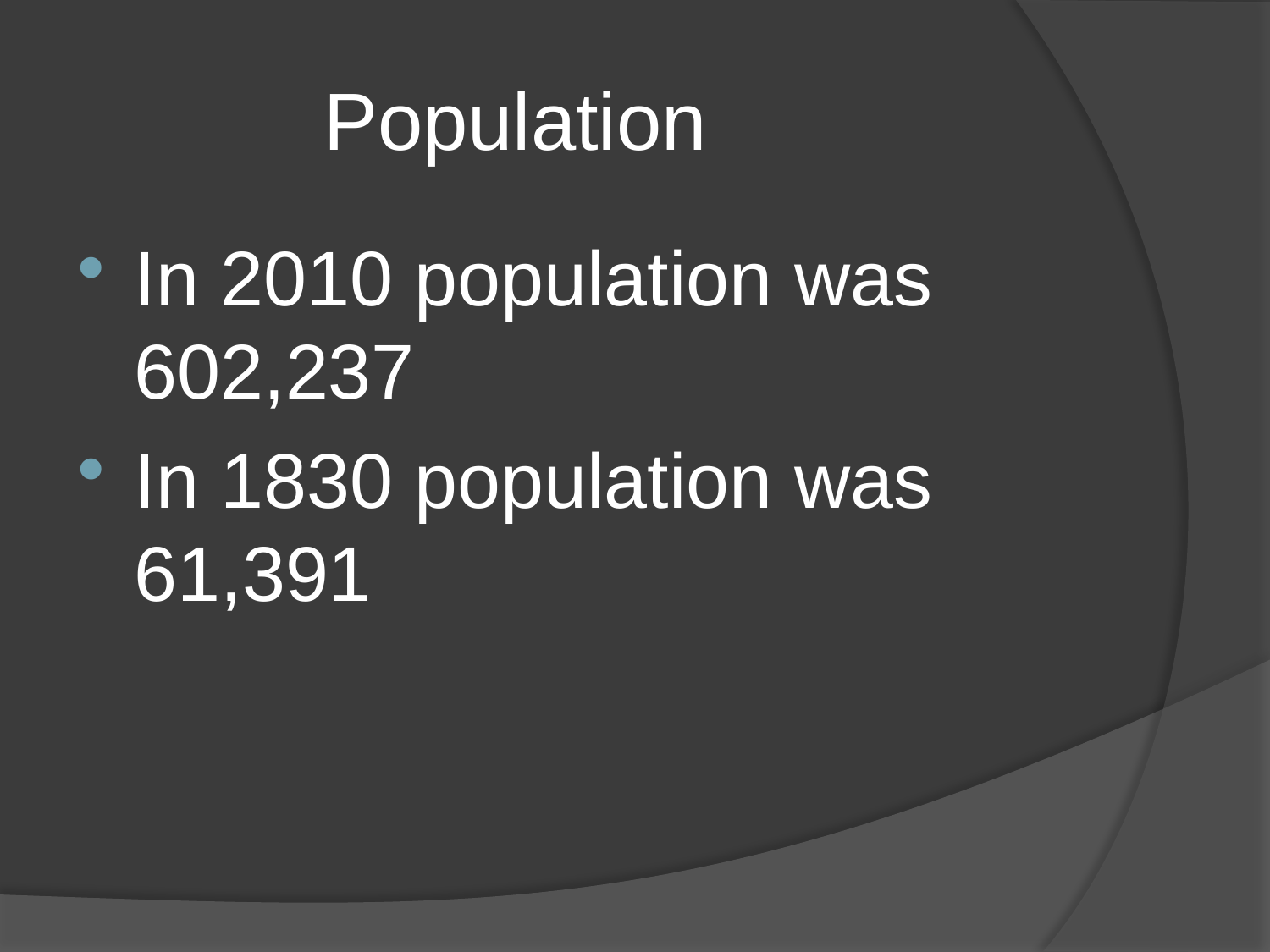

# Population
In 2010 population was 602,237
In 1830 population was  61,391